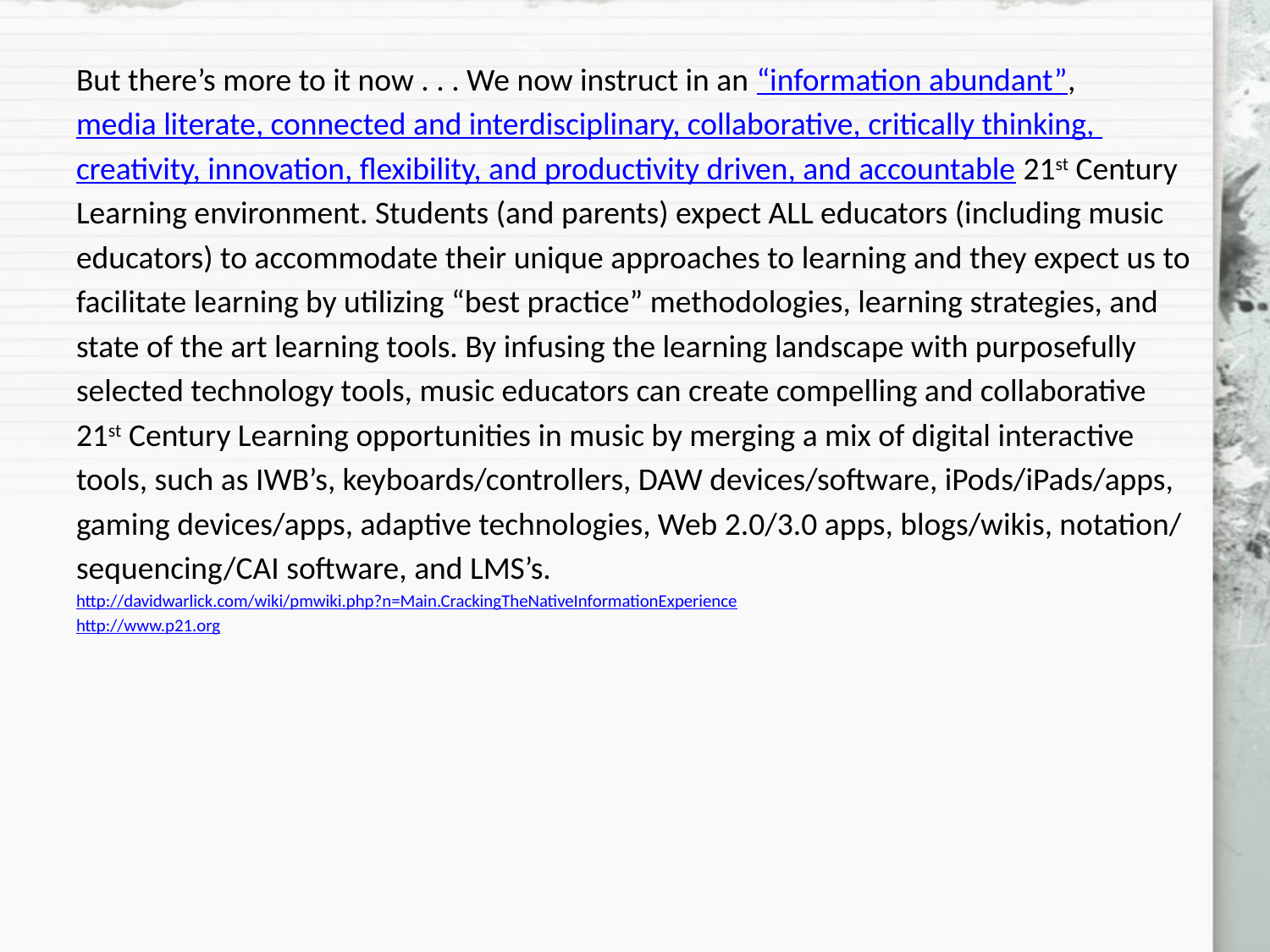

But there’s more to it now . . . We now instruct in an “information abundant”,
media literate, connected and interdisciplinary, collaborative, critically thinking,
creativity, innovation, flexibility, and productivity driven, and accountable 21st Century
Learning environment. Students (and parents) expect ALL educators (including music
educators) to accommodate their unique approaches to learning and they expect us to
facilitate learning by utilizing “best practice” methodologies, learning strategies, and
state of the art learning tools. By infusing the learning landscape with purposefully
selected technology tools, music educators can create compelling and collaborative
21st Century Learning opportunities in music by merging a mix of digital interactive
tools, such as IWB’s, keyboards/controllers, DAW devices/software, iPods/iPads/apps,
gaming devices/apps, adaptive technologies, Web 2.0/3.0 apps, blogs/wikis, notation/
sequencing/CAI software, and LMS’s.
http://davidwarlick.com/wiki/pmwiki.php?n=Main.CrackingTheNativeInformationExperience
http://www.p21.org